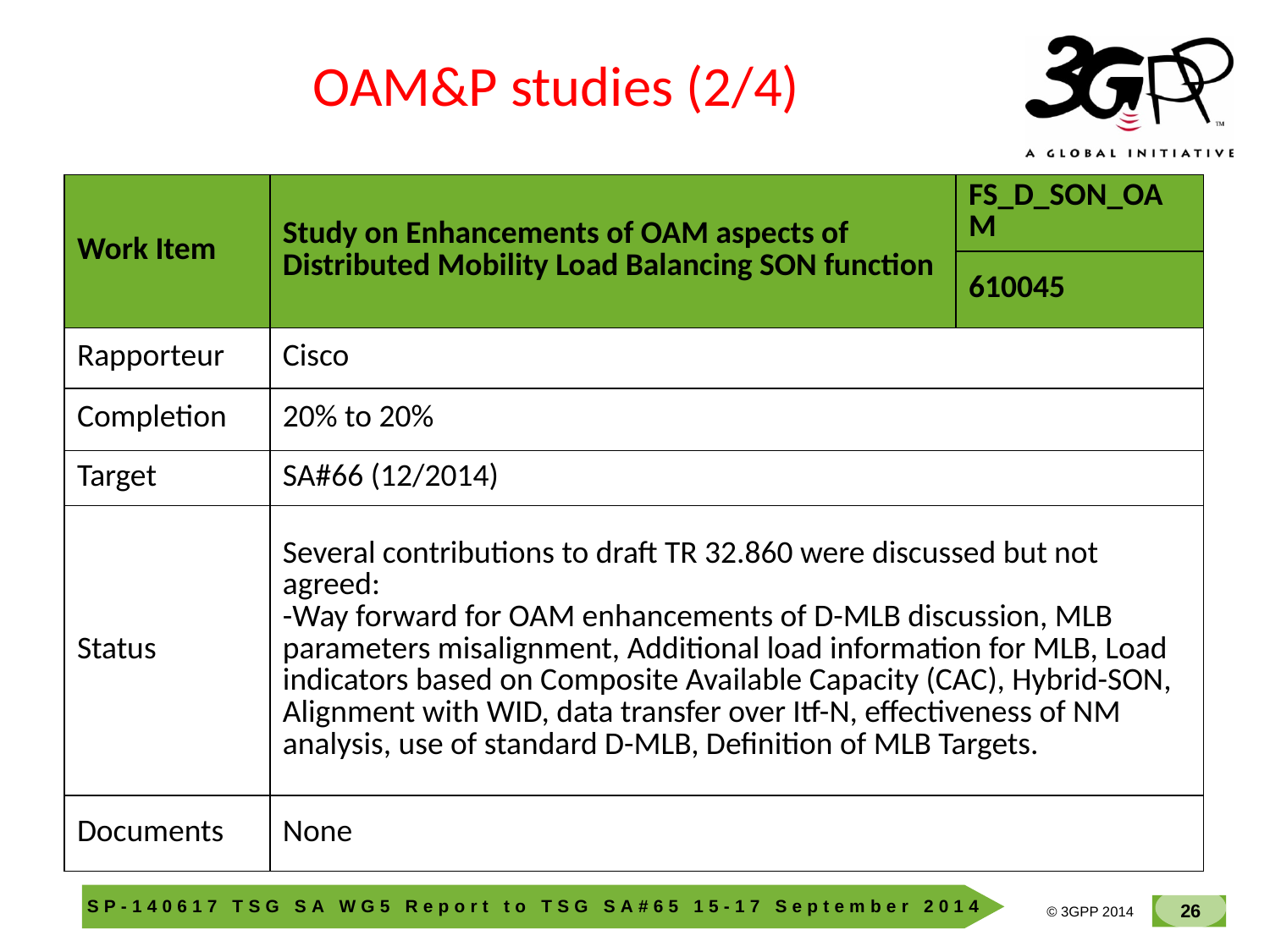

OAM&P studies (2/4)
| Work Item | Study on Enhancements of OAM aspects of Distributed Mobility Load Balancing SON function | FS\_D\_SON\_OAM |
| --- | --- | --- |
|  |  | 610045 |
| Rapporteur | Cisco |  |
| Completion | 20% to 20% |  |
| Target | SA#66 (12/2014) |  |
| Status | Several contributions to draft TR 32.860 were discussed but not agreed: -Way forward for OAM enhancements of D-MLB discussion, MLB parameters misalignment, Additional load information for MLB, Load indicators based on Composite Available Capacity (CAC), Hybrid-SON, Alignment with WID, data transfer over Itf-N, effectiveness of NM analysis, use of standard D-MLB, Definition of MLB Targets. |  |
| Documents | None |  |